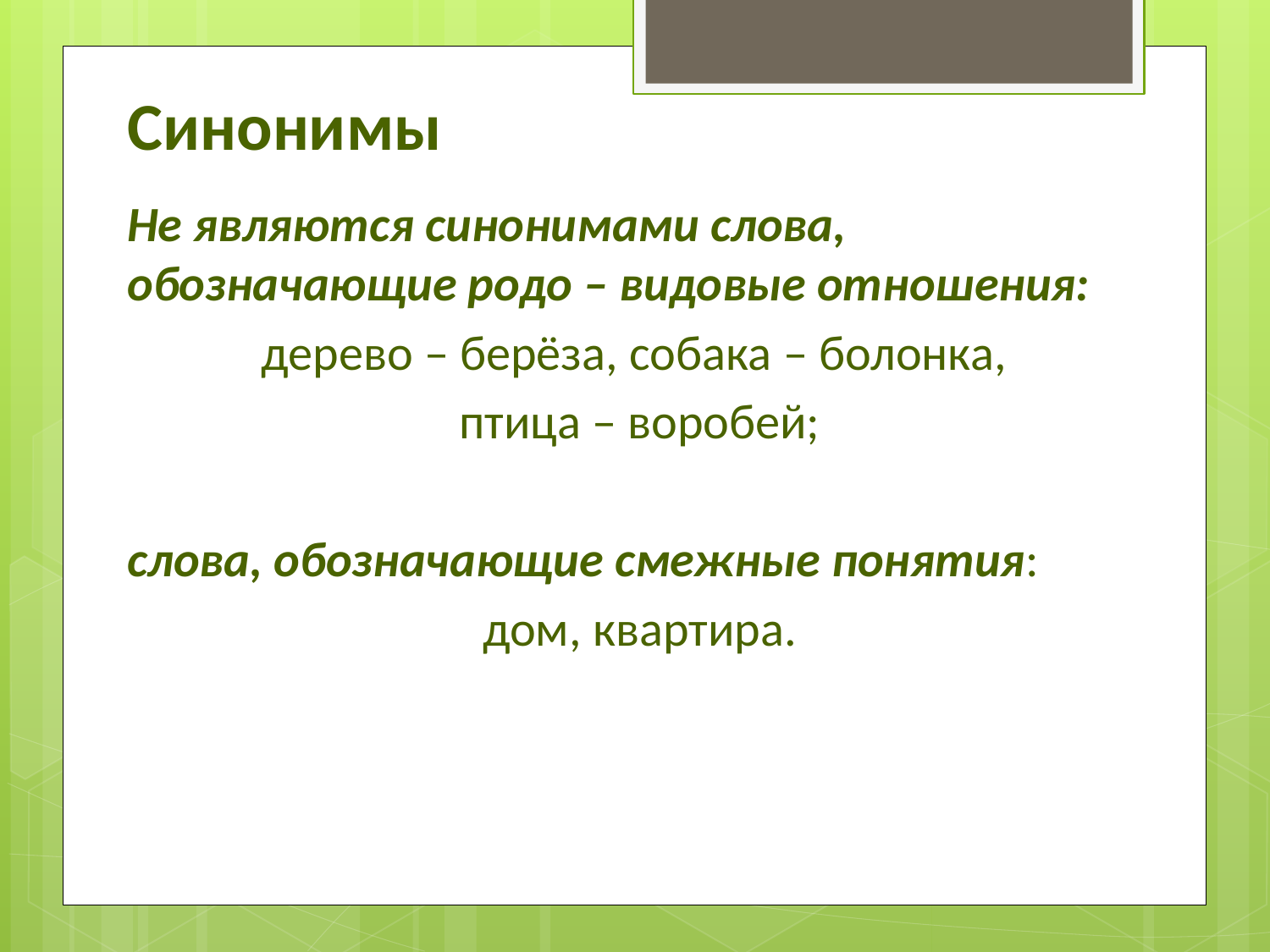

# Синонимы
Не являются синонимами слова, обозначающие родо – видовые отношения:
дерево – берёза, собака – болонка,
птица – воробей;

слова, обозначающие смежные понятия:
дом, квартира.